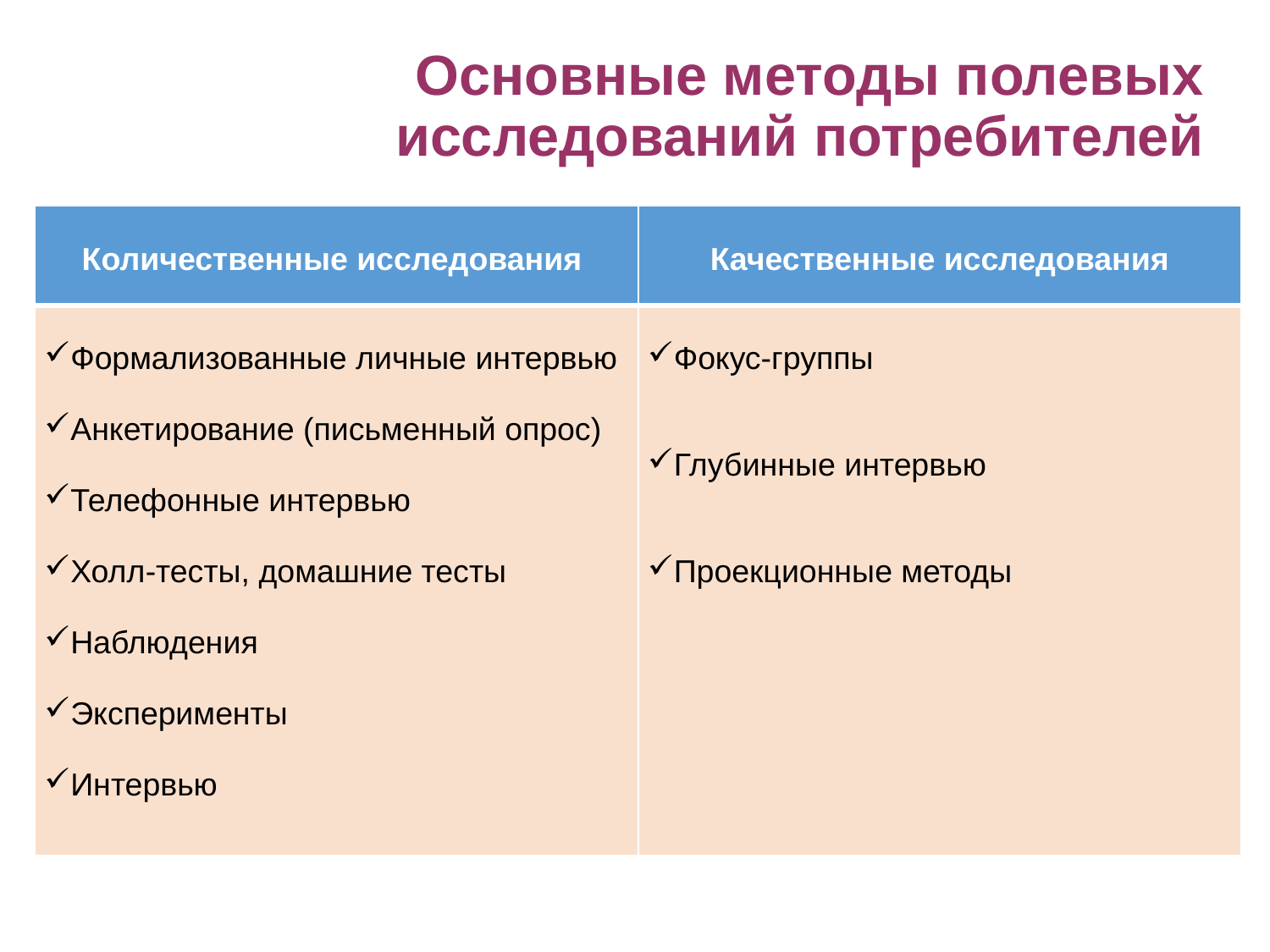

# Основные методы полевых исследований потребителей
| Количественные исследования | Качественные исследования |
| --- | --- |
| Формализованные личные интервью Анкетирование (письменный опрос) Телефонные интервью Холл-тесты, домашние тесты Наблюдения Эксперименты Интервью | Фокус-группы Глубинные интервью Проекционные методы |